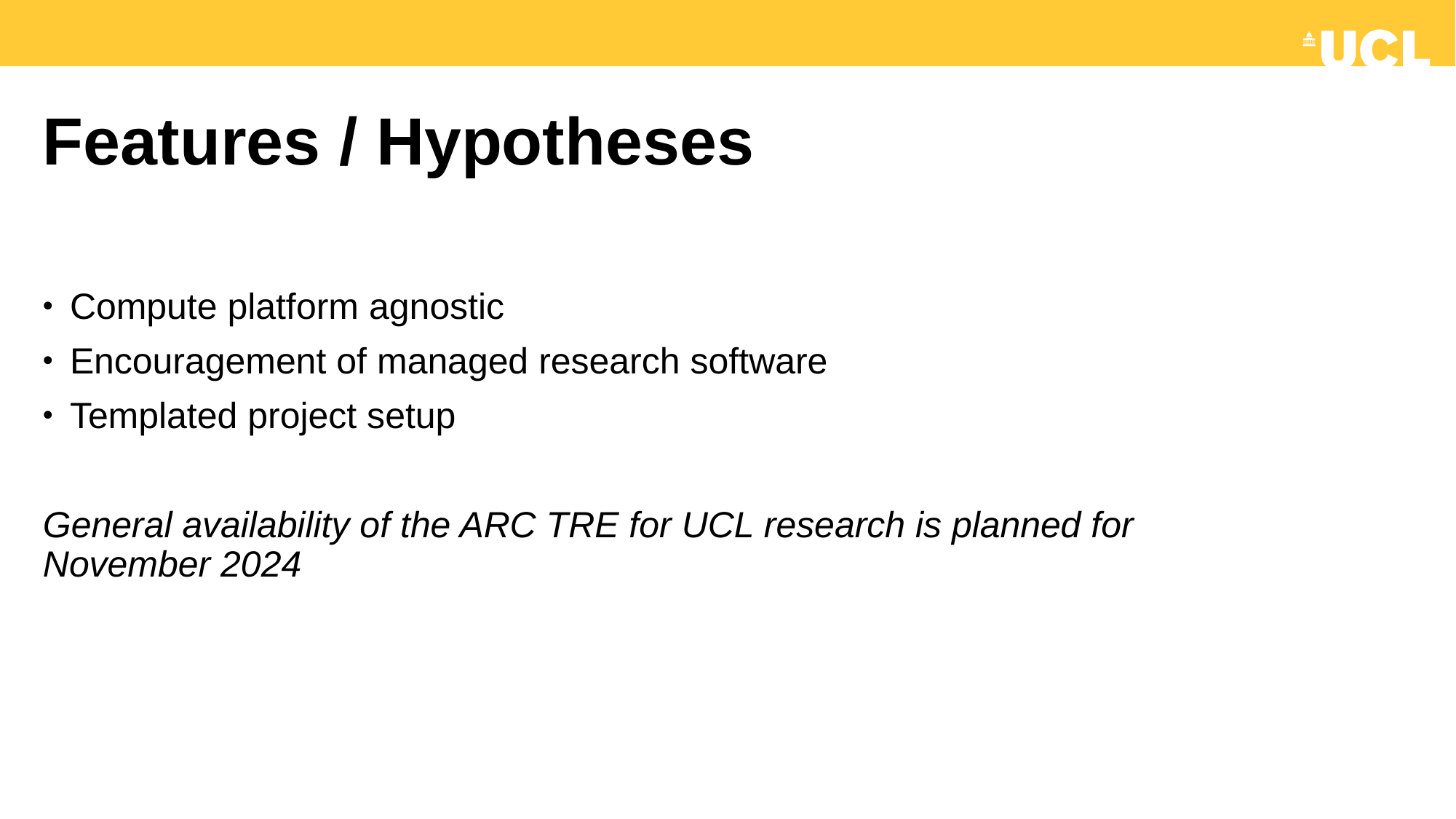

# Features / Hypotheses
Compute platform agnostic
Encouragement of managed research software
Templated project setup

General availability of the ARC TRE for UCL research is planned for November 2024